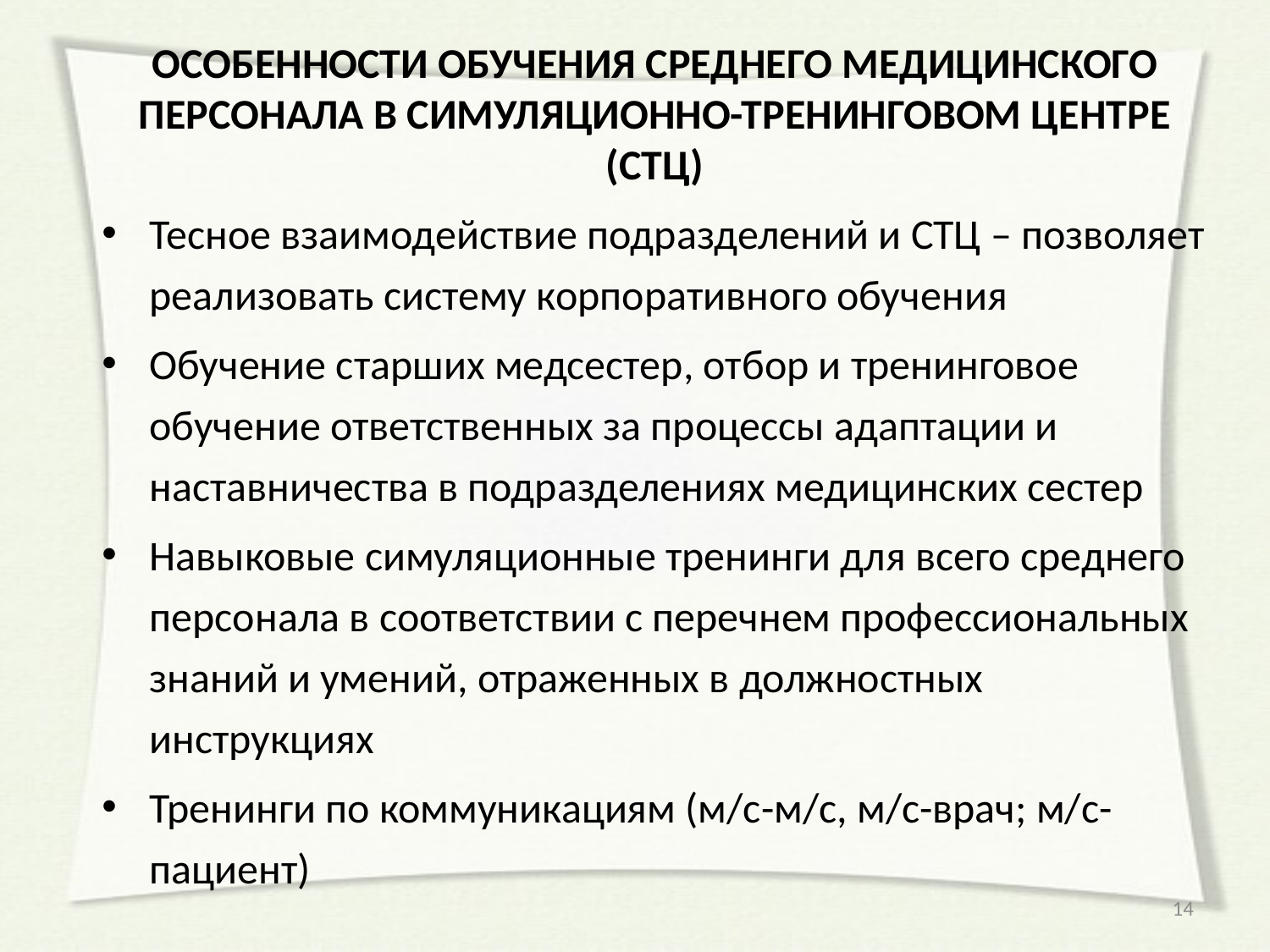

ОСОБЕННОСТИ ОБУЧЕНИЯ СРЕДНЕГО МЕДИЦИНСКОГО ПЕРСОНАЛА В симуляционно-тренинговом центре (СТЦ)
Тесное взаимодействие подразделений и СТЦ – позволяет реализовать систему корпоративного обучения
Обучение старших медсестер, отбор и тренинговое обучение ответственных за процессы адаптации и наставничества в подразделениях медицинских сестер
Навыковые симуляционные тренинги для всего среднего персонала в соответствии с перечнем профессиональных знаний и умений, отраженных в должностных инструкциях
Тренинги по коммуникациям (м/с-м/с, м/с-врач; м/с-пациент)
14